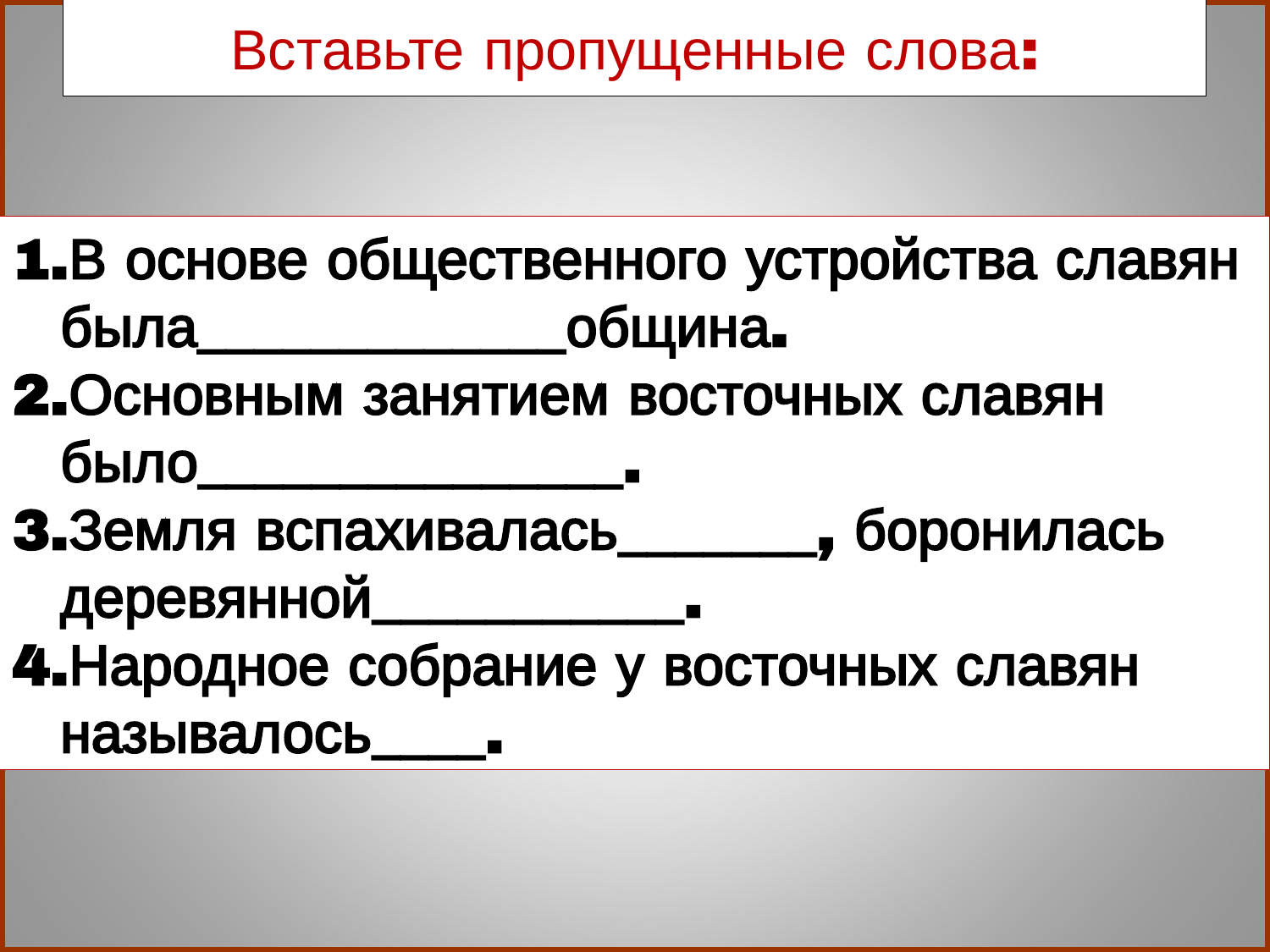

Вставьте пропущенные слова:
В основе общественного устройства славян была_____________община.
Основным занятием восточных славян было_______________.
Земля вспахивалась_______, боронилась деревянной___________.
Народное собрание у восточных славян называлось____.